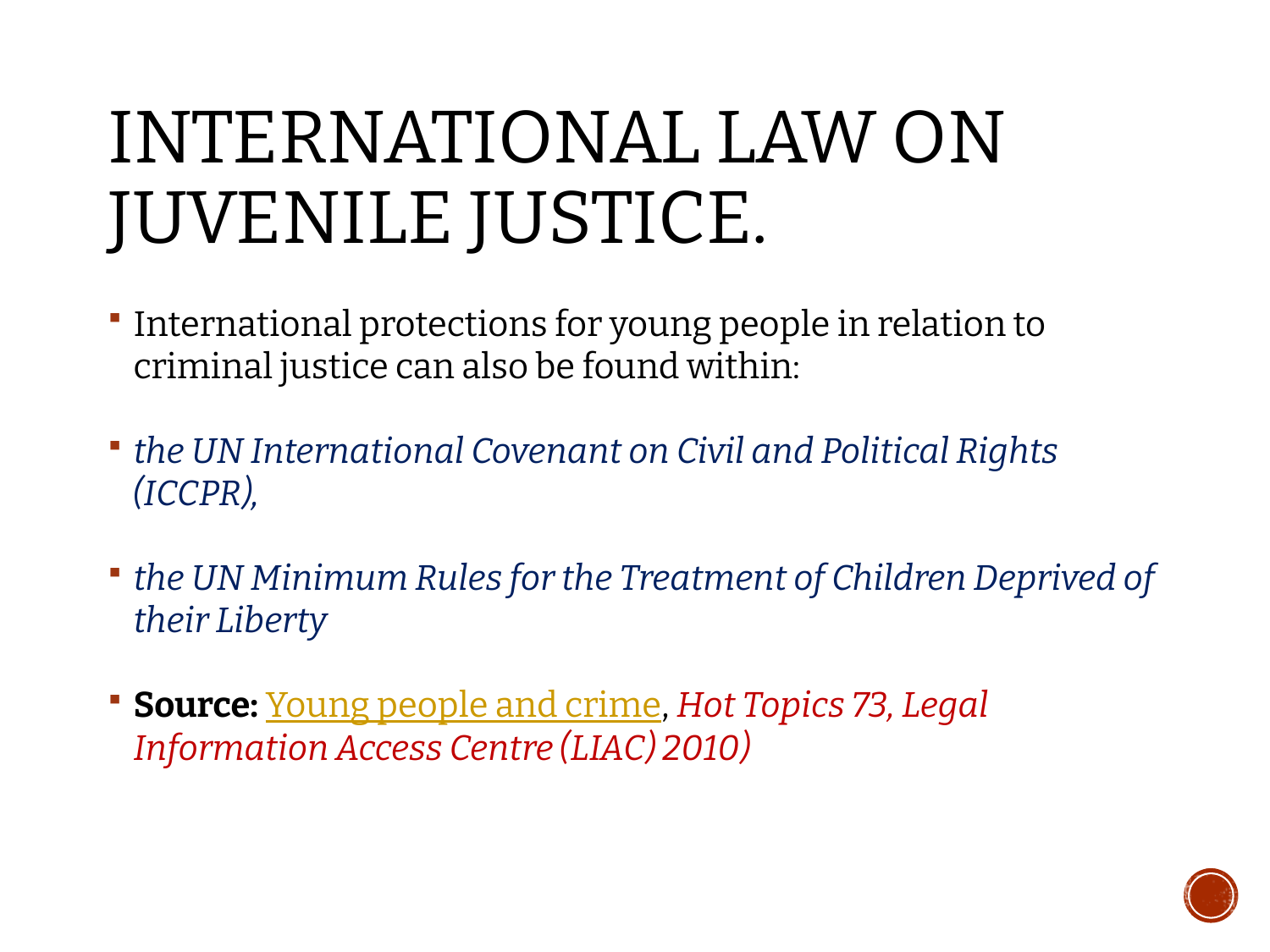

# International law on juvenile justice.
International protections for young people in relation to criminal justice can also be found within:

the UN International Covenant on Civil and Political Rights (ICCPR),

the UN Minimum Rules for the Treatment of Children Deprived of their Liberty

Source: Young people and crime, Hot Topics 73, Legal Information Access Centre (LIAC) 2010)